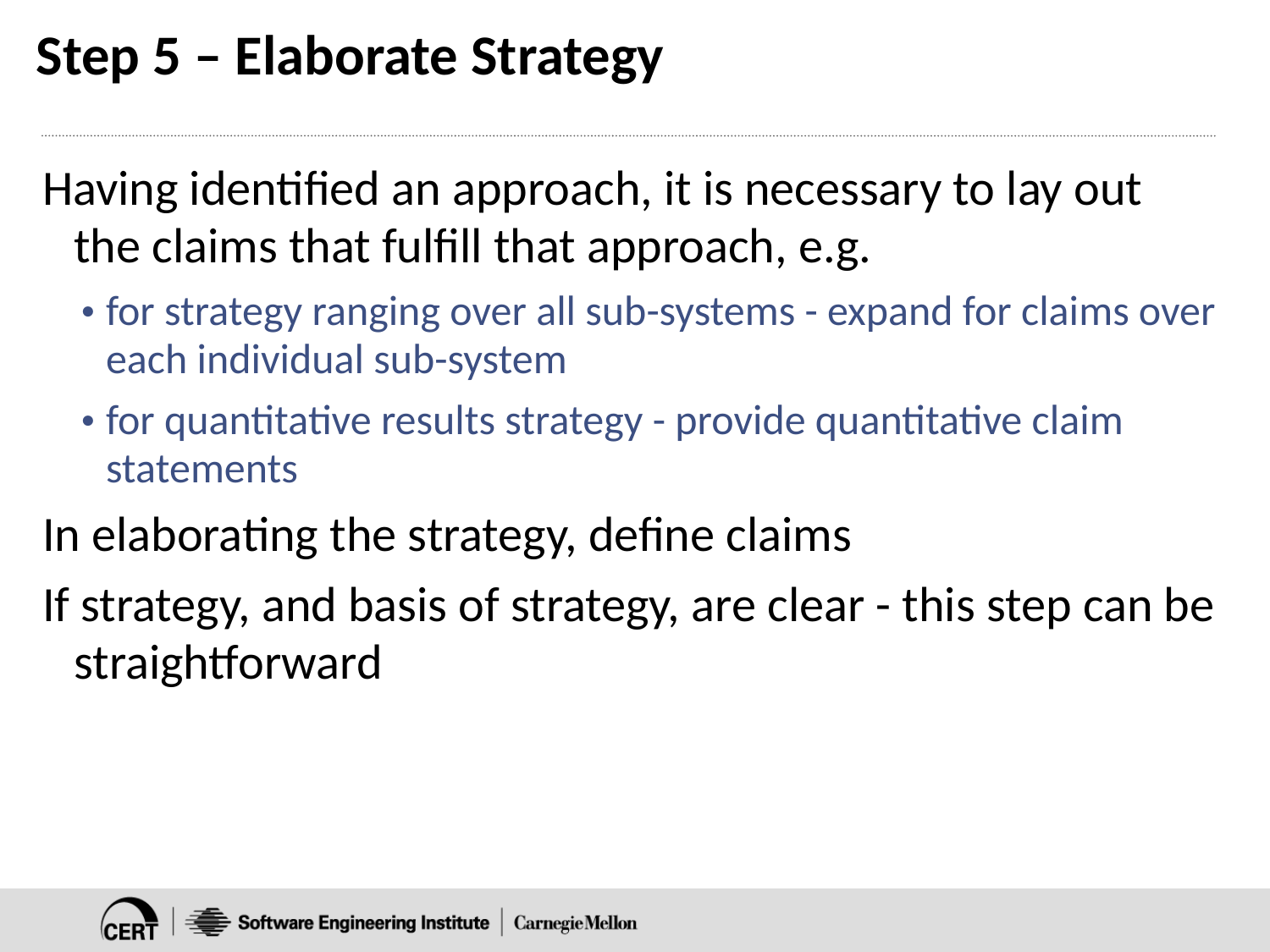

# Step 5 – Elaborate Strategy
Having identified an approach, it is necessary to lay out the claims that fulfill that approach, e.g.
for strategy ranging over all sub-systems - expand for claims over each individual sub-system
for quantitative results strategy - provide quantitative claim statements
In elaborating the strategy, define claims
If strategy, and basis of strategy, are clear - this step can be straightforward